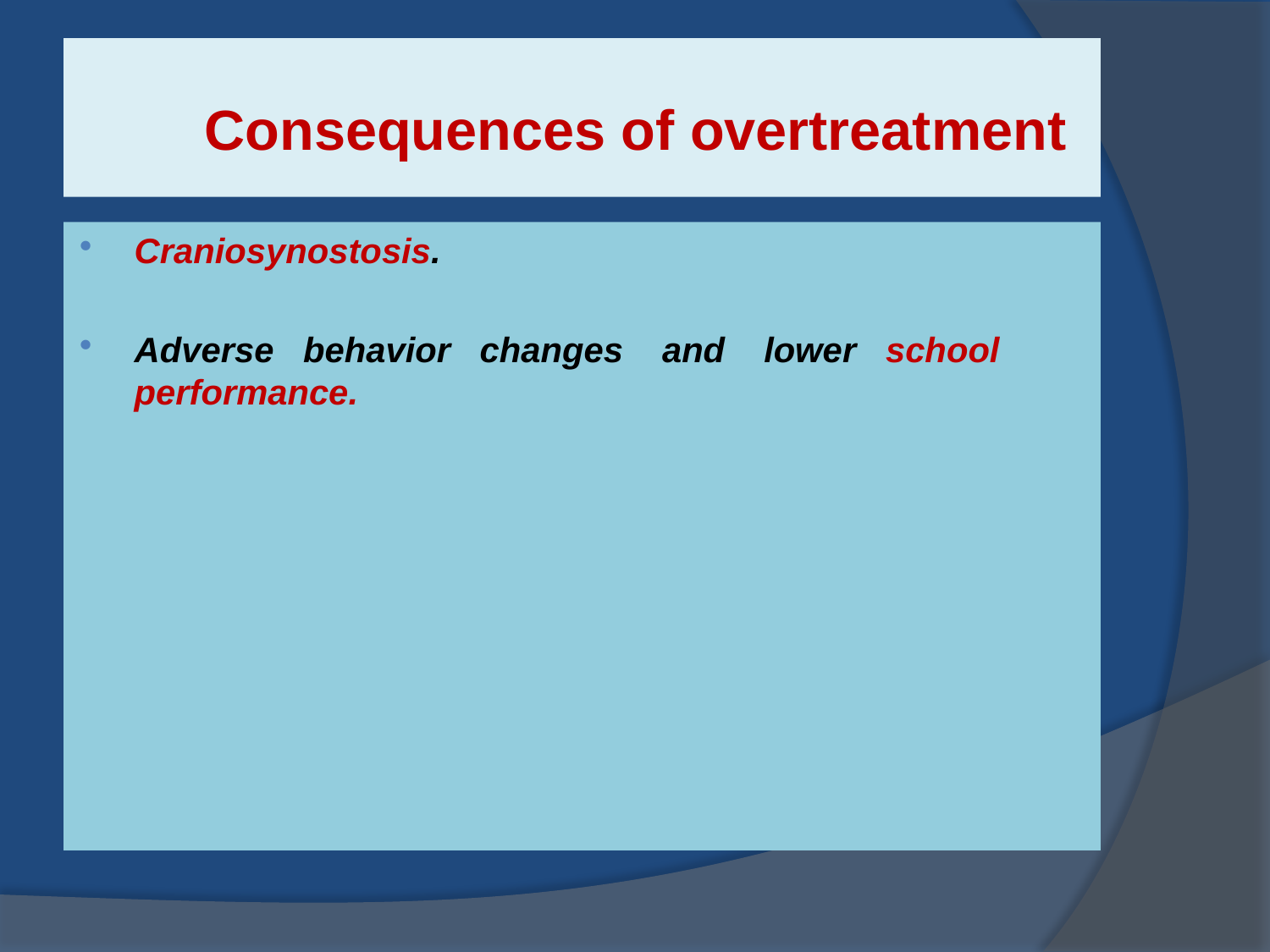

# Consequences of overtreatment
Craniosynostosis.

Adverse   behavior   changes    and    lower   school performance.